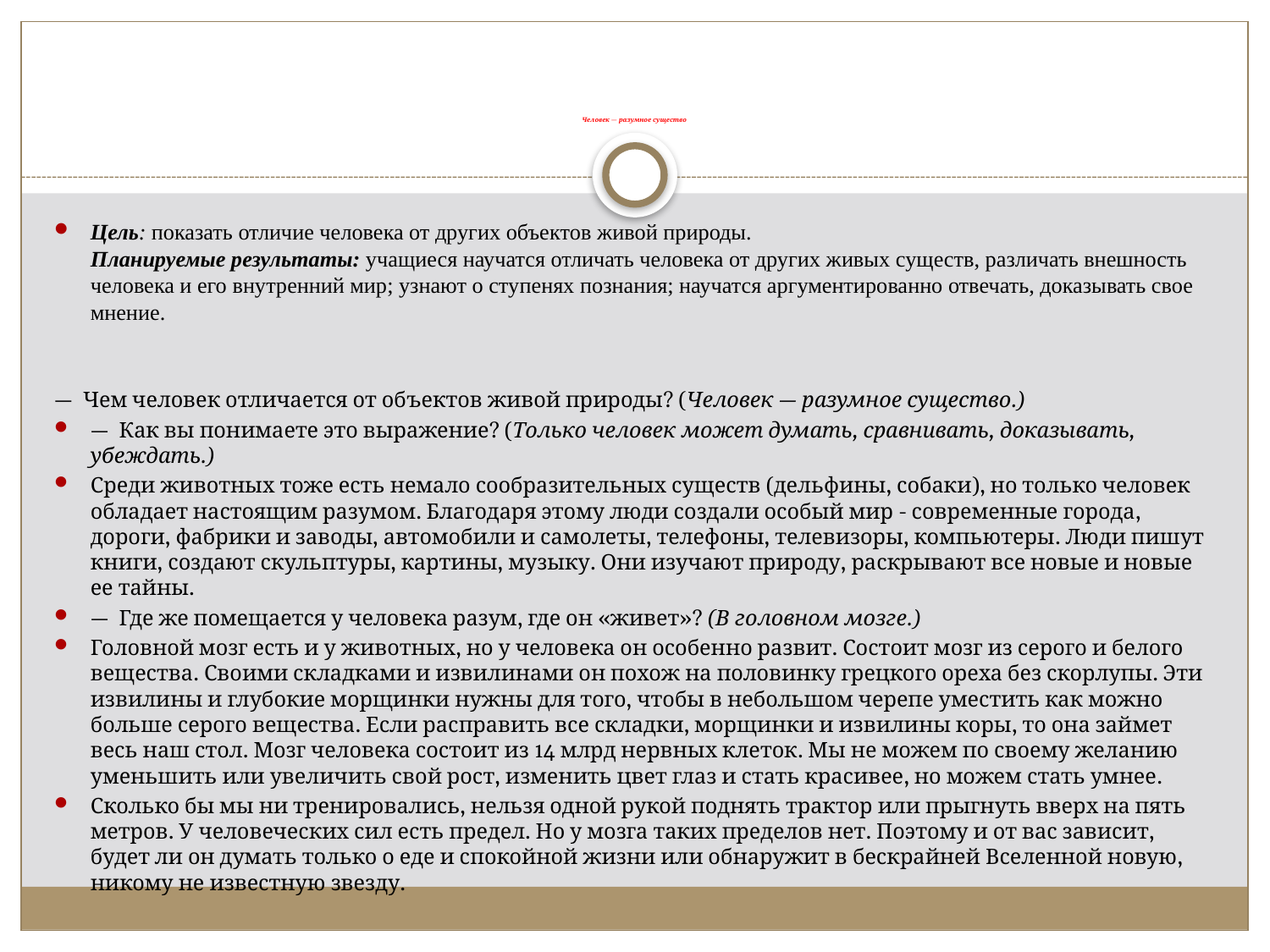

# Человек — разумное существо
Цель: показать отличие человека от других объектов живой природы.
Планируемые результаты: учащиеся научатся отличать челове­ка от других живых существ, различать внешность человека и его внутренний мир; узнают о ступенях познания; научатся аргумен­тированно отвечать, доказывать свое мнение.

—  Чем человек отличается от объектов живой природы? (Че­ловек — разумное существо.)
—  Как вы понимаете это выражение? (Только человек может думать, сравнивать, доказывать, убеждать.)
Среди животных тоже есть немало сообразительных существ (дельфины, собаки), но только человек обладает настоящим разу­мом. Благодаря этому люди создали особый мир - современные города, дороги, фабрики и заводы, автомобили и самолеты, те­лефоны, телевизоры, компьютеры. Люди пишут книги, создают скульптуры, картины, музыку. Они изучают природу, раскрывают все новые и новые ее тайны.
—  Где же помещается у человека разум, где он «живет»? (В го­ловном мозге.)
Головной мозг есть и у животных, но у человека он особенно развит. Состоит мозг из серого и белого вещества. Своими склад­ками и извилинами он похож на половинку грецкого ореха без скорлупы. Эти извилины и глубокие морщинки нужны для того, чтобы в небольшом черепе уместить как можно больше серого вещества. Если расправить все складки, морщинки и извили­ны коры, то она займет весь наш стол. Мозг человека состоит из 14 млрд нервных клеток. Мы не можем по своему желанию уменьшить или увеличить свой рост, изменить цвет глаз и стать красивее, но можем стать умнее.
Сколько бы мы ни тренировались, нельзя одной рукой поднять трактор или прыгнуть вверх на пять метров. У человеческих сил есть предел. Но у мозга таких пределов нет. Поэтому и от вас зависит, будет ли он думать только о еде и спокойной жизни или обнаружит в бескрайней Вселенной новую, никому не известную звезду.